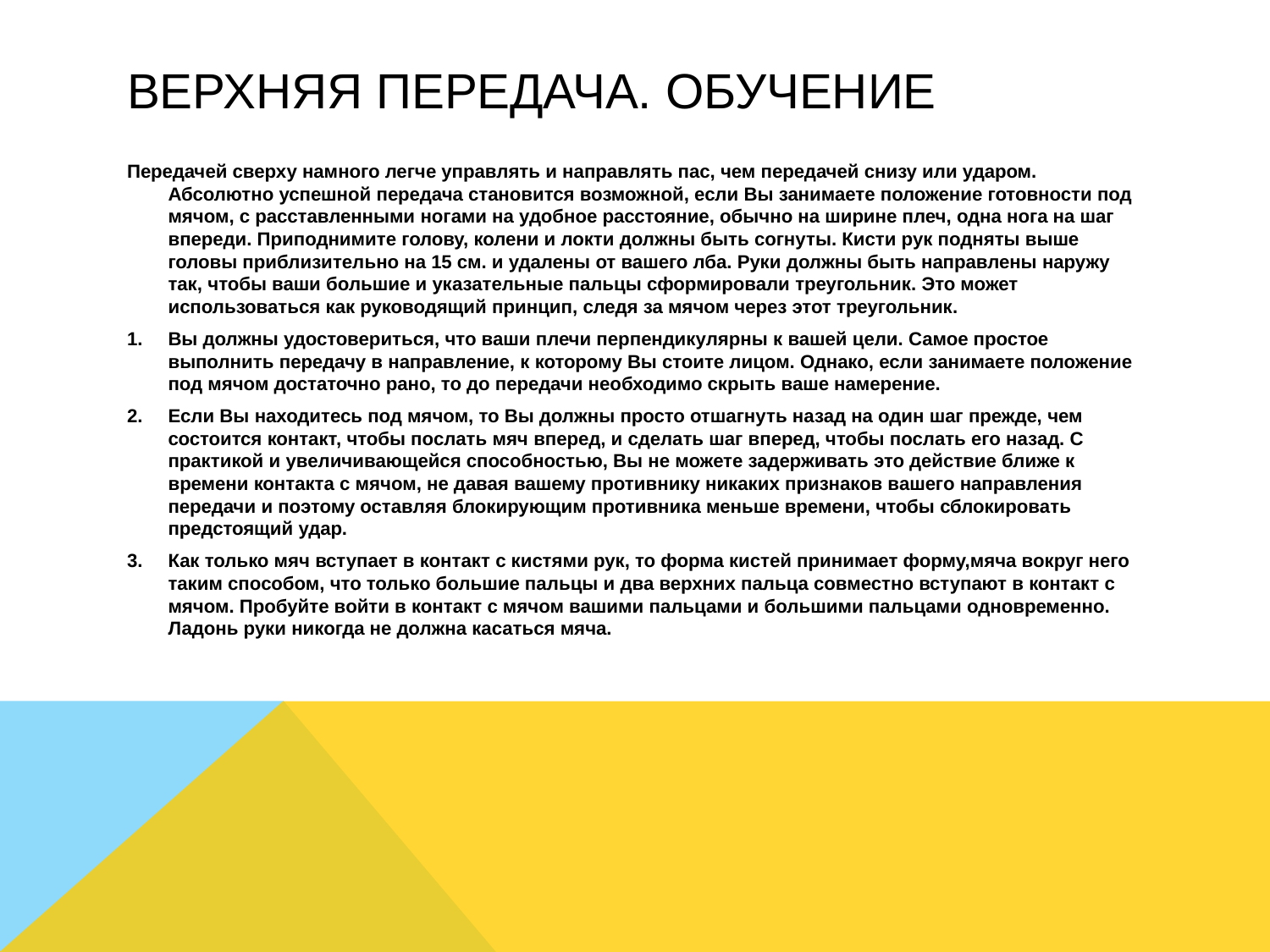

# Верхняя передача. Обучение
Передачей сверху намного легче управлять и направлять пас, чем передачей снизу или ударом. Абсолютно успешной передача становится возможной, если Вы занимаете положение готовности под мячом, с расставленными ногами на удобное расстояние, обычно на ширине плеч, одна нога на шаг впереди. Приподнимите голову, колени и локти должны быть согнуты. Кисти рук подняты выше головы приблизительно на 15 см. и удалены от вашего лба. Руки должны быть направлены наружу так, чтобы ваши большие и указательные пальцы сформировали треугольник. Это может использоваться как руководящий принцип, следя за мячом через этот треугольник.
Вы должны удостовериться, что ваши плечи перпендикулярны к вашей цели. Самое простое выполнить передачу в направление, к которому Вы стоите лицом. Однако, если занимаете положение под мячом достаточно рано, то до передачи необходимо скрыть ваше намерение.
Если Вы находитесь под мячом, то Вы должны просто отшагнуть назад на один шаг прежде, чем состоится контакт, чтобы послать мяч вперед, и сделать шаг вперед, чтобы послать его назад. С практикой и увеличивающейся способностью, Вы не можете задерживать это действие ближе к времени контакта с мячом, не давая вашему противнику никаких признаков вашего направления передачи и поэтому оставляя блокирующим противника меньше времени, чтобы сблокировать предстоящий удар.
Как только мяч вступает в контакт с кистями рук, то форма кистей принимает форму,мяча вокруг него таким способом, что только большие пальцы и два верхних пальца совместно вступают в контакт с мячом. Пробуйте войти в контакт с мячом вашими пальцами и большими пальцами одновременно. Ладонь руки никогда не должна касаться мяча.